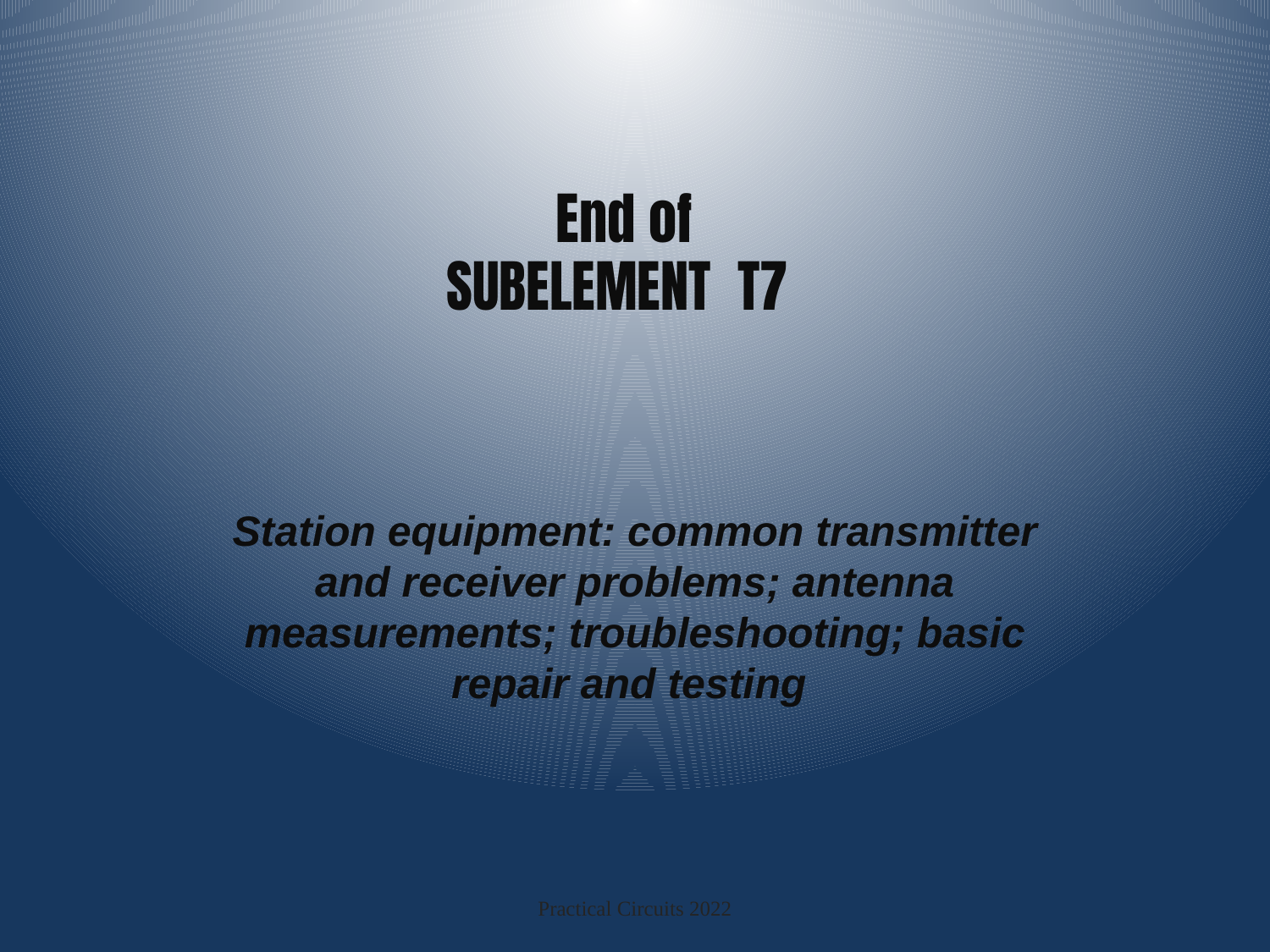

# End of SUBELEMENT  T7
Station equipment: common transmitter and receiver problems; antenna measurements; troubleshooting; basic repair and testing

Practical Circuits 2022